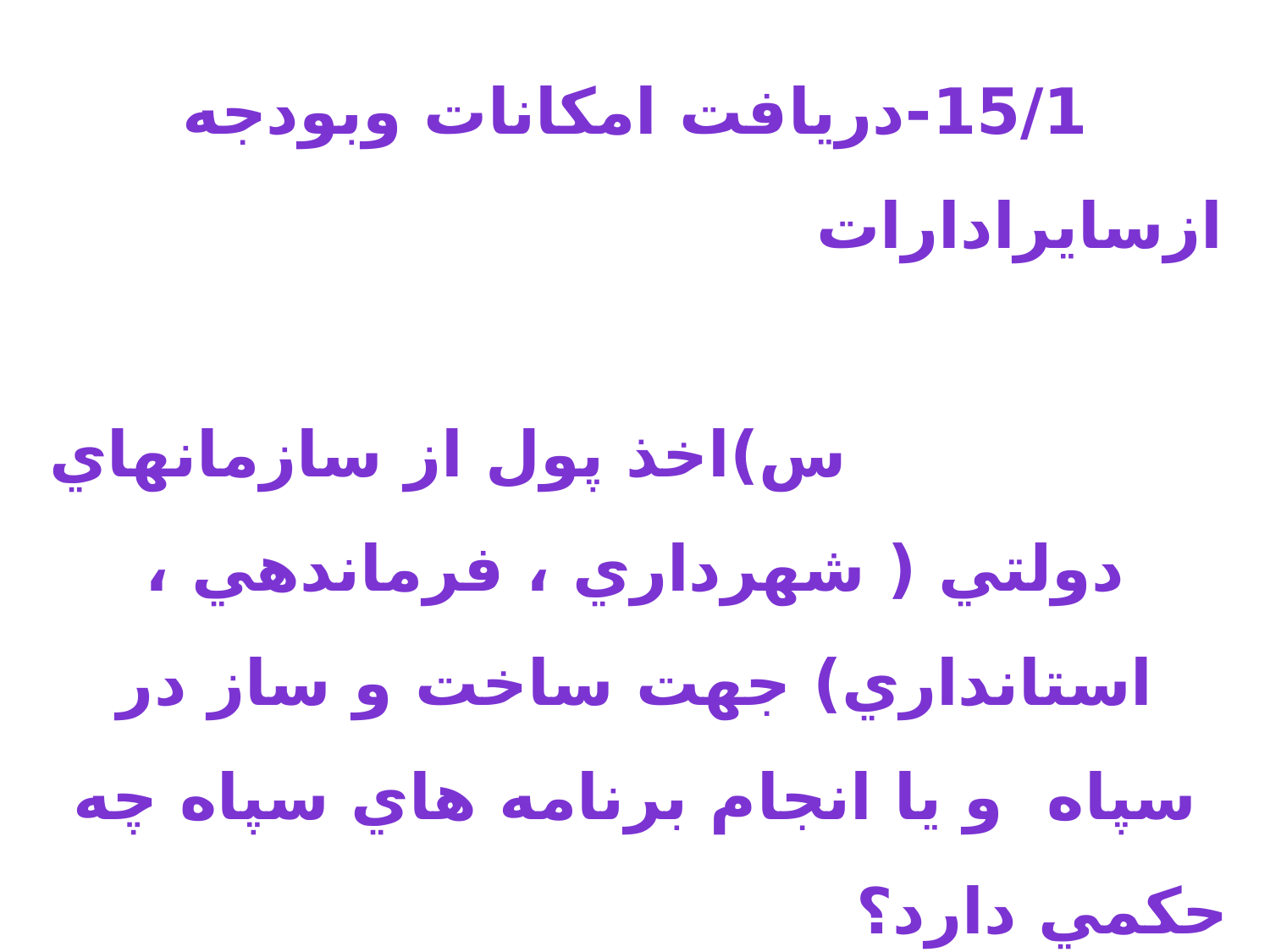

15/1-دریافت امکانات وبودجه ازسایرادارات                                                                                                            س)اخذ پول از سازمانهاي دولتي ( شهرداري ، فرماندهي ، استانداري) جهت ساخت و ساز در سپاه  و يا انجام برنامه هاي سپاه چه حكمي دارد؟                                                                                                                                 ج)در صورتي كه طبق ضوابط و مقررات اين كار جزء برنامه هاي ابلاغي سازمانهاي دولتي مذكور باشد و يا چنين اجازه از رده بالاتر به آنان داده شده و سپاه نيز قانوناً مجاز به دريافت آن باشد اشكال ندارد.